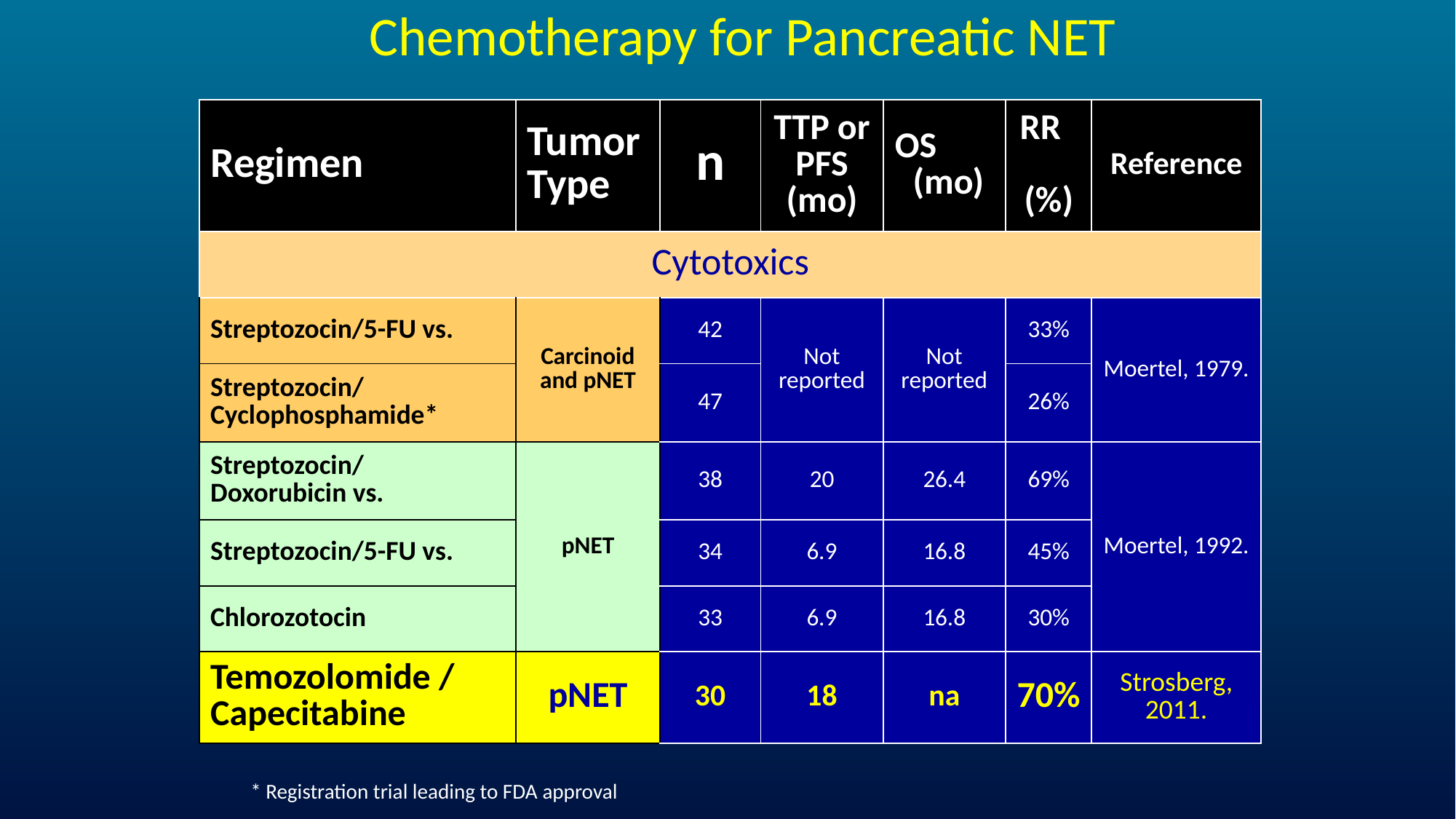

# Chemotherapy for Pancreatic NET
| Regimen | Tumor Type | n | TTP or PFS (mo) | OS (mo) | RR (%) | Reference |
| --- | --- | --- | --- | --- | --- | --- |
| Cytotoxics |  |  |  |  |  |  |
| Streptozocin/5-FU vs. | Carcinoid and pNET | 42 | Not reported | Not reported | 33% | Moertel, 1979. |
| Streptozocin/ Cyclophosphamide\* |  | 47 |  |  | 26% |  |
| Streptozocin/ Doxorubicin vs. | pNET | 38 | 20 | 26.4 | 69% | Moertel, 1992. |
| Streptozocin/5-FU vs. |  | 34 | 6.9 | 16.8 | 45% |  |
| Chlorozotocin |  | 33 | 6.9 | 16.8 | 30% |  |
| Temozolomide / Capecitabine | pNET | 30 | 18 | na | 70% | Strosberg, 2011. |
* Registration trial leading to FDA approval